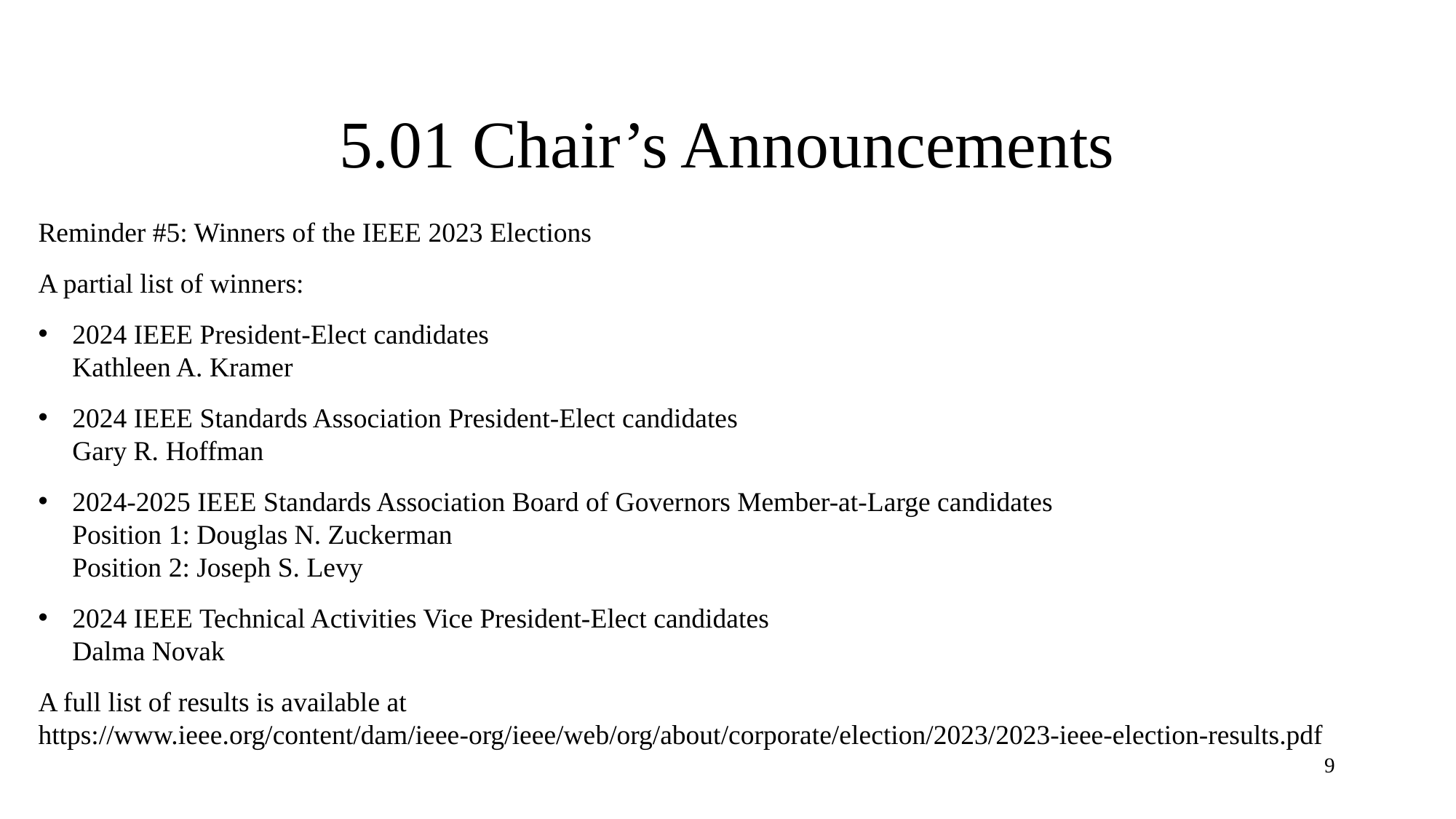

# 5.01 Chair’s Announcements
Reminder #5: Winners of the IEEE 2023 Elections
A partial list of winners:
2024 IEEE President-Elect candidates
Kathleen A. Kramer
2024 IEEE Standards Association President-Elect candidates
Gary R. Hoffman
2024-2025 IEEE Standards Association Board of Governors Member-at-Large candidates
Position 1: Douglas N. Zuckerman
Position 2: Joseph S. Levy
2024 IEEE Technical Activities Vice President-Elect candidates
Dalma Novak
A full list of results is available at
https://www.ieee.org/content/dam/ieee-org/ieee/web/org/about/corporate/election/2023/2023-ieee-election-results.pdf

9